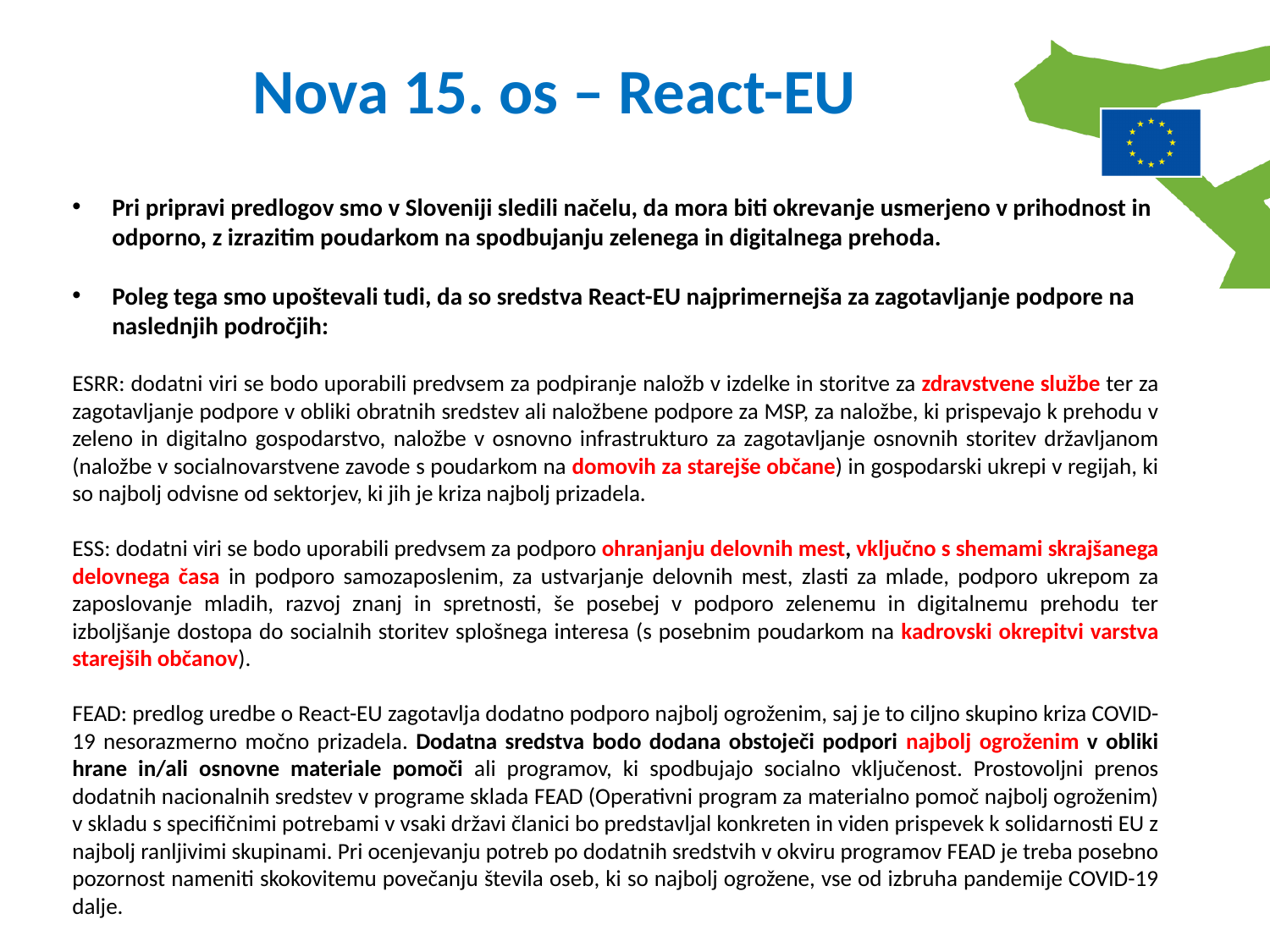

Nova 15. os – React-EU
Pri pripravi predlogov smo v Sloveniji sledili načelu, da mora biti okrevanje usmerjeno v prihodnost in odporno, z izrazitim poudarkom na spodbujanju zelenega in digitalnega prehoda.

Poleg tega smo upoštevali tudi, da so sredstva React-EU najprimernejša za zagotavljanje podpore na naslednjih področjih:

ESRR: dodatni viri se bodo uporabili predvsem za podpiranje naložb v izdelke in storitve za zdravstvene službe ter za zagotavljanje podpore v obliki obratnih sredstev ali naložbene podpore za MSP, za naložbe, ki prispevajo k prehodu v zeleno in digitalno gospodarstvo, naložbe v osnovno infrastrukturo za zagotavljanje osnovnih storitev državljanom (naložbe v socialnovarstvene zavode s poudarkom na domovih za starejše občane) in gospodarski ukrepi v regijah, ki so najbolj odvisne od sektorjev, ki jih je kriza najbolj prizadela.

ESS: dodatni viri se bodo uporabili predvsem za podporo ohranjanju delovnih mest, vključno s shemami skrajšanega delovnega časa in podporo samozaposlenim, za ustvarjanje delovnih mest, zlasti za mlade, podporo ukrepom za zaposlovanje mladih, razvoj znanj in spretnosti, še posebej v podporo zelenemu in digitalnemu prehodu ter izboljšanje dostopa do socialnih storitev splošnega interesa (s posebnim poudarkom na kadrovski okrepitvi varstva starejših občanov).

FEAD: predlog uredbe o React-EU zagotavlja dodatno podporo najbolj ogroženim, saj je to ciljno skupino kriza COVID-19 nesorazmerno močno prizadela. Dodatna sredstva bodo dodana obstoječi podpori najbolj ogroženim v obliki hrane in/ali osnovne materiale pomoči ali programov, ki spodbujajo socialno vključenost. Prostovoljni prenos dodatnih nacionalnih sredstev v programe sklada FEAD (Operativni program za materialno pomoč najbolj ogroženim) v skladu s specifičnimi potrebami v vsaki državi članici bo predstavljal konkreten in viden prispevek k solidarnosti EU z najbolj ranljivimi skupinami. Pri ocenjevanju potreb po dodatnih sredstvih v okviru programov FEAD je treba posebno pozornost nameniti skokovitemu povečanju števila oseb, ki so najbolj ogrožene, vse od izbruha pandemije COVID-19 dalje.